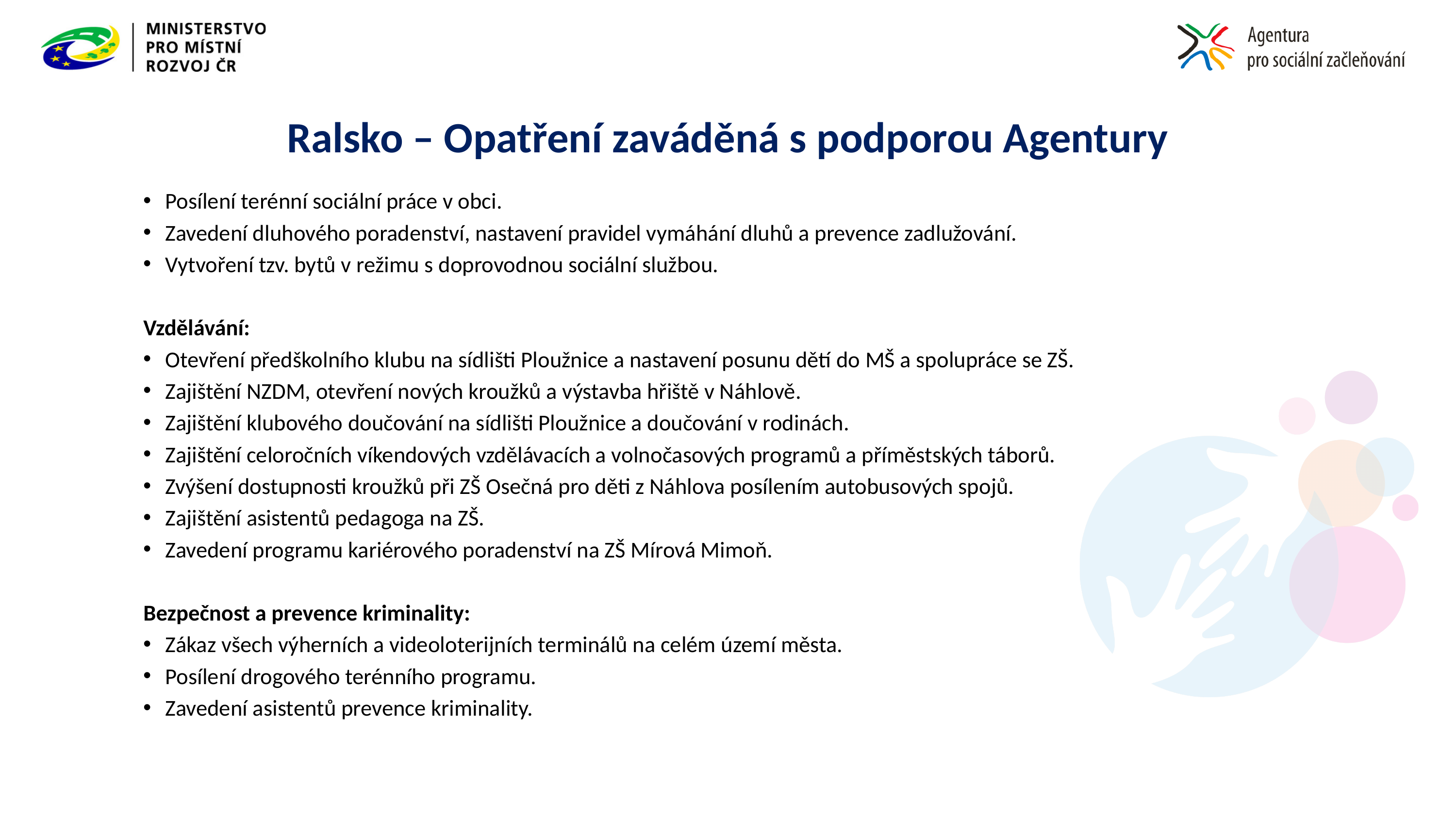

# Ralsko – Opatření zaváděná s podporou Agentury
Posílení terénní sociální práce v obci.
Zavedení dluhového poradenství, nastavení pravidel vymáhání dluhů a prevence zadlužování.
Vytvoření tzv. bytů v režimu s doprovodnou sociální službou.

Vzdělávání:
Otevření předškolního klubu na sídlišti Ploužnice a nastavení posunu dětí do MŠ a spolupráce se ZŠ.
Zajištění NZDM, otevření nových kroužků a výstavba hřiště v Náhlově.
Zajištění klubového doučování na sídlišti Ploužnice a doučování v rodinách.
Zajištění celoročních víkendových vzdělávacích a volnočasových programů a příměstských táborů.
Zvýšení dostupnosti kroužků při ZŠ Osečná pro děti z Náhlova posílením autobusových spojů.
Zajištění asistentů pedagoga na ZŠ.
Zavedení programu kariérového poradenství na ZŠ Mírová Mimoň.

Bezpečnost a prevence kriminality:
Zákaz všech výherních a videoloterijních terminálů na celém území města.
Posílení drogového terénního programu.
Zavedení asistentů prevence kriminality.